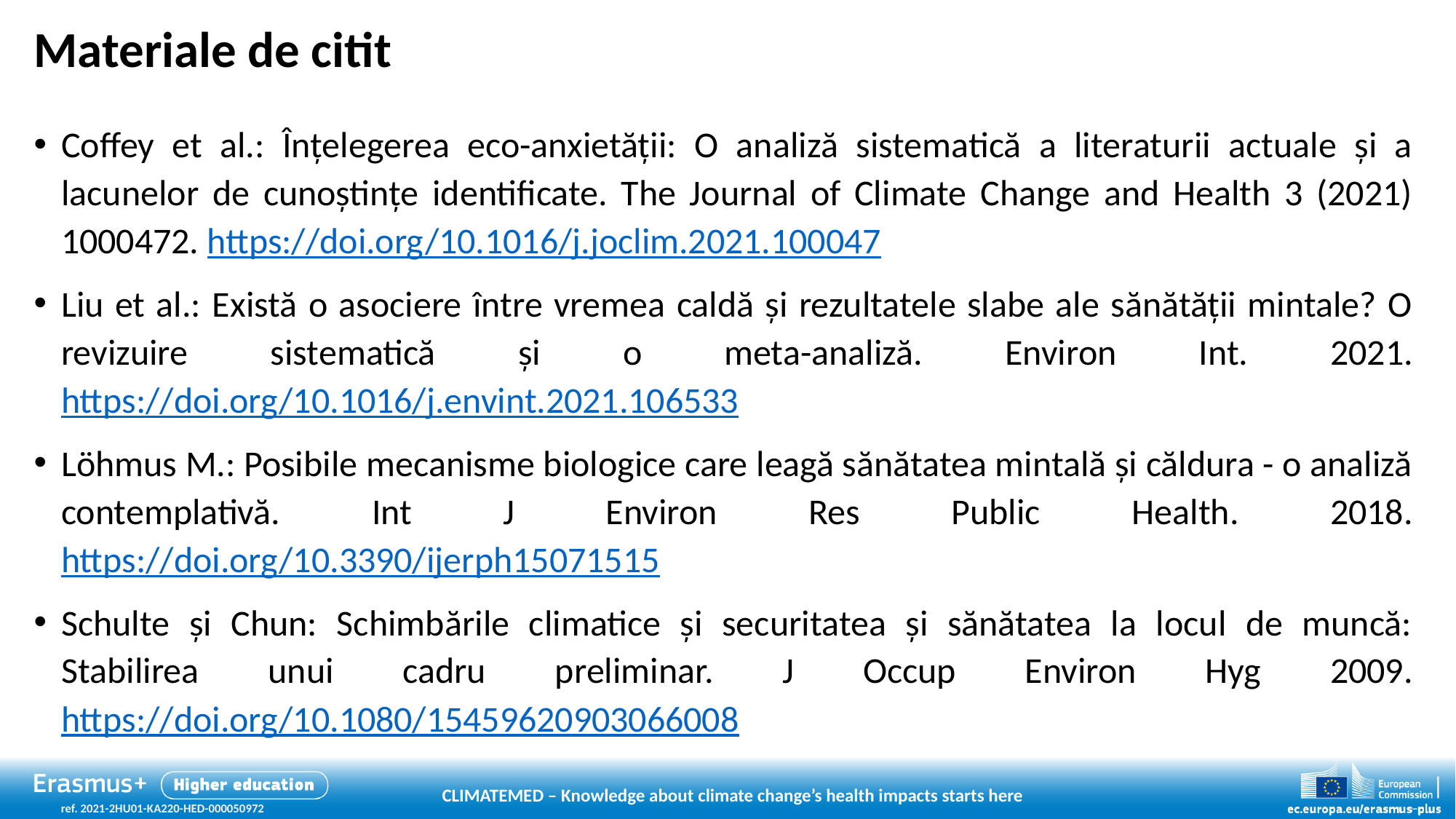

# Materiale de citit
Coffey et al.: Înțelegerea eco-anxietății: O analiză sistematică a literaturii actuale și a lacunelor de cunoștințe identificate. The Journal of Climate Change and Health 3 (2021) 1000472. https://doi.org/10.1016/j.joclim.2021.100047
Liu et al.: Există o asociere între vremea caldă și rezultatele slabe ale sănătății mintale? O revizuire sistematică și o meta-analiză. Environ Int. 2021. https://doi.org/10.1016/j.envint.2021.106533
Löhmus M.: Posibile mecanisme biologice care leagă sănătatea mintală și căldura - o analiză contemplativă. Int J Environ Res Public Health. 2018. https://doi.org/10.3390/ijerph15071515
Schulte și Chun: Schimbările climatice și securitatea și sănătatea la locul de muncă: Stabilirea unui cadru preliminar. J Occup Environ Hyg 2009. https://doi.org/10.1080/15459620903066008